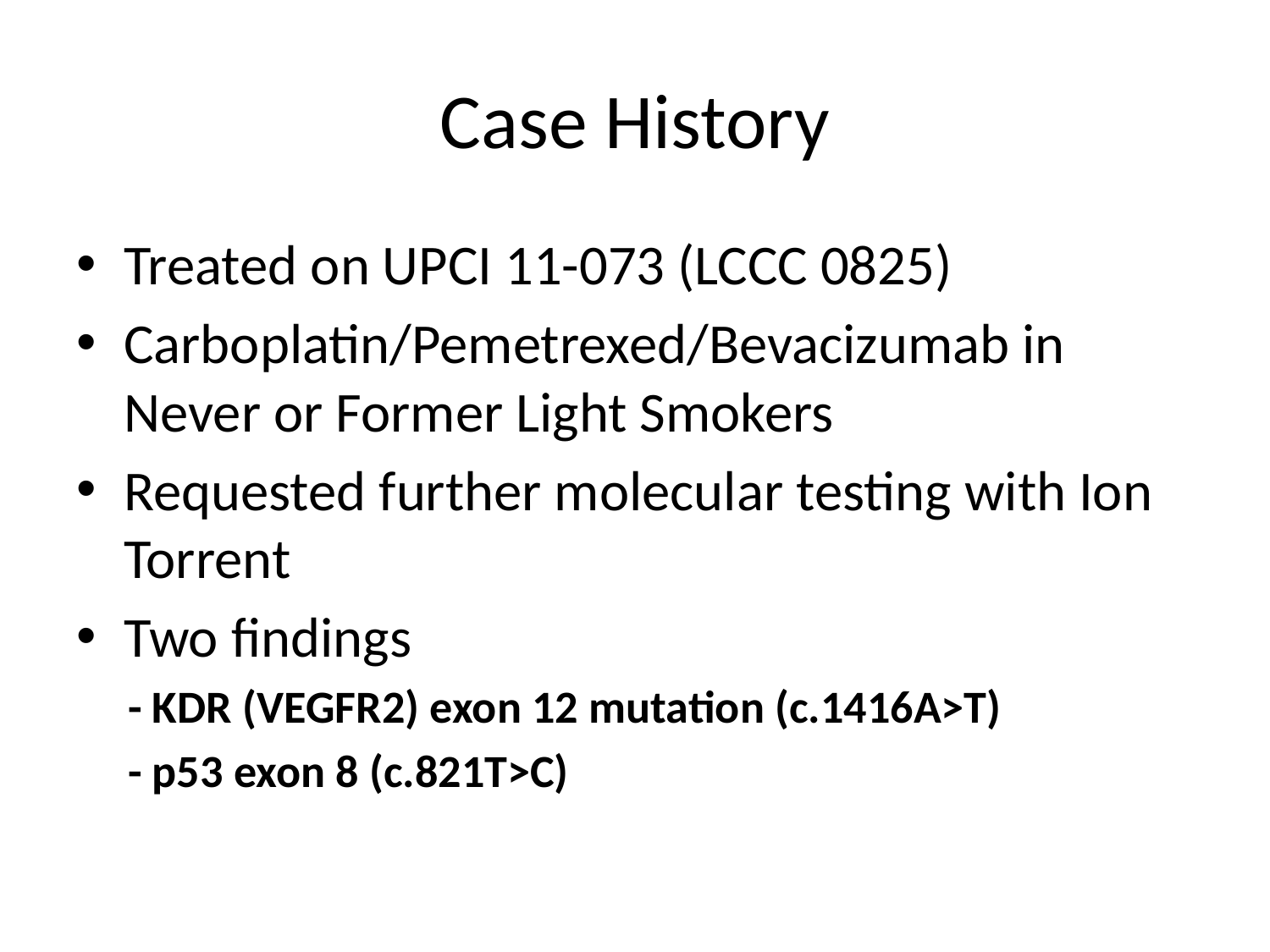

# Case History
Treated on UPCI 11-073 (LCCC 0825)
Carboplatin/Pemetrexed/Bevacizumab in Never or Former Light Smokers
Requested further molecular testing with Ion Torrent
Two findings
     - KDR (VEGFR2) exon 12 mutation (c.1416A>T)
     - p53 exon 8 (c.821T>C)